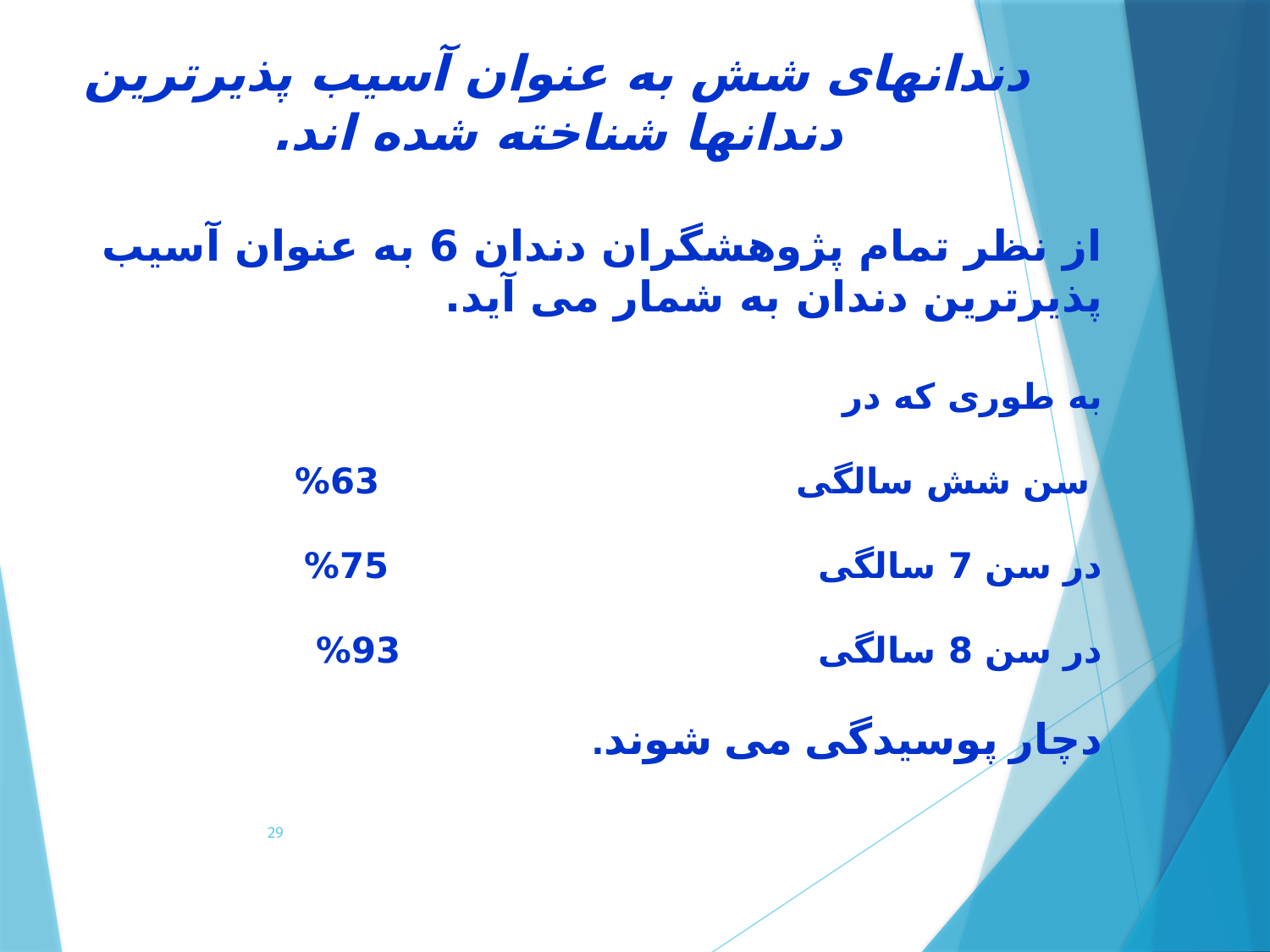

دندانهای شش به عنوان آسیب پذیرترین دندانها شناخته شده اند.

از نظر تمام پژوهشگران دندان 6 به عنوان آسیب پذیرترین دندان به شمار می آید.

به طوری که در

 سن شش سالگی                                  63%

در سن 7 سالگی                                   75%

در سن 8 سالگی                                  93%

دچار پوسیدگی می شوند.

29